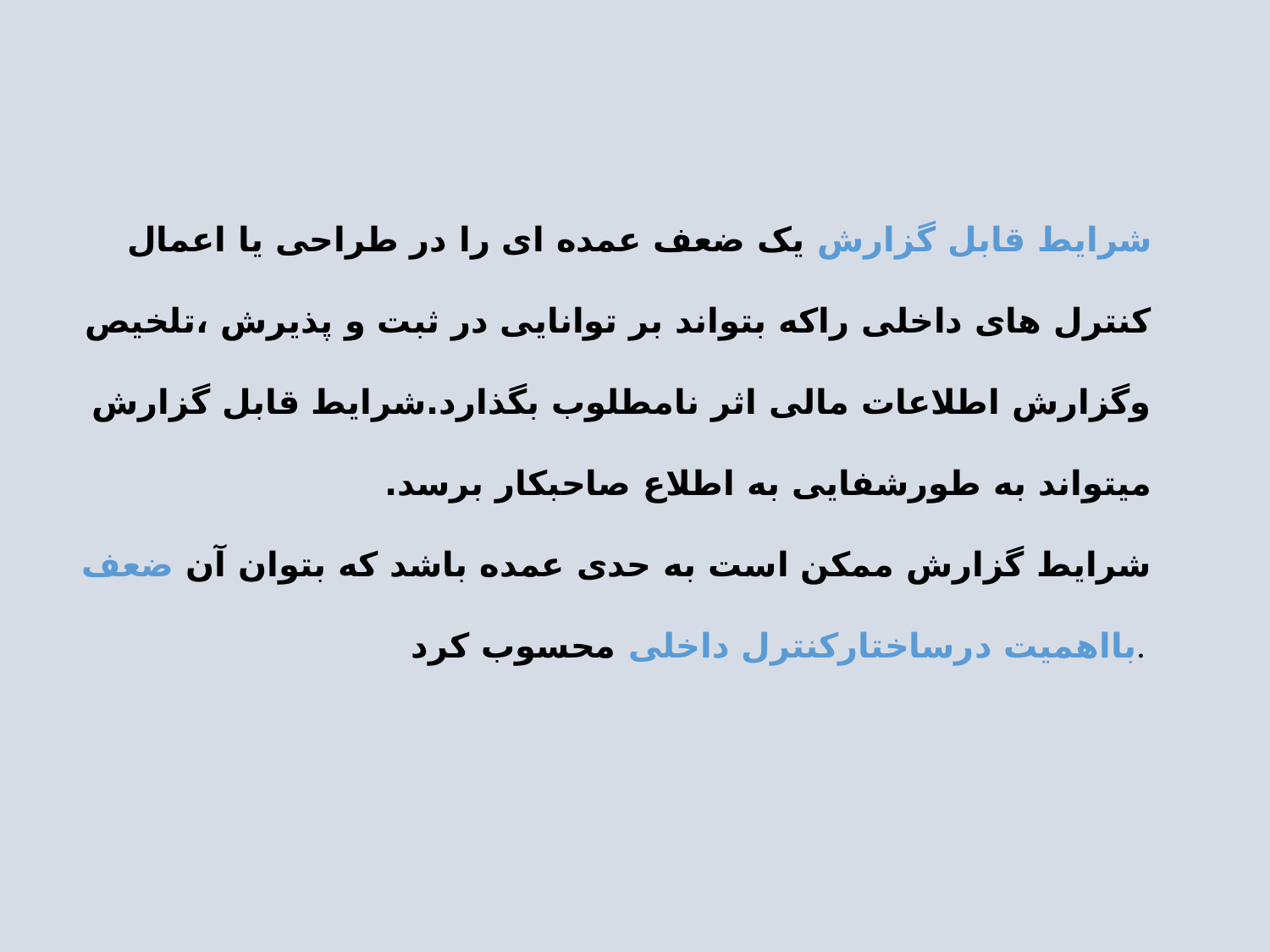

# شرایط قابل گزارش یک ضعف عمده ای را در طراحی یا اعمال کنترل های داخلی راکه بتواند بر توانایی در ثبت و پذیرش ،تلخیص وگزارش اطلاعات مالی اثر نامطلوب بگذارد.شرایط قابل گزارش میتواند به طورشفایی به اطلاع صاحبکار برسد. شرایط گزارش ممکن است به حدی عمده باشد که بتوان آن ضعف بااهمیت درساختارکنترل داخلی محسوب کرد.